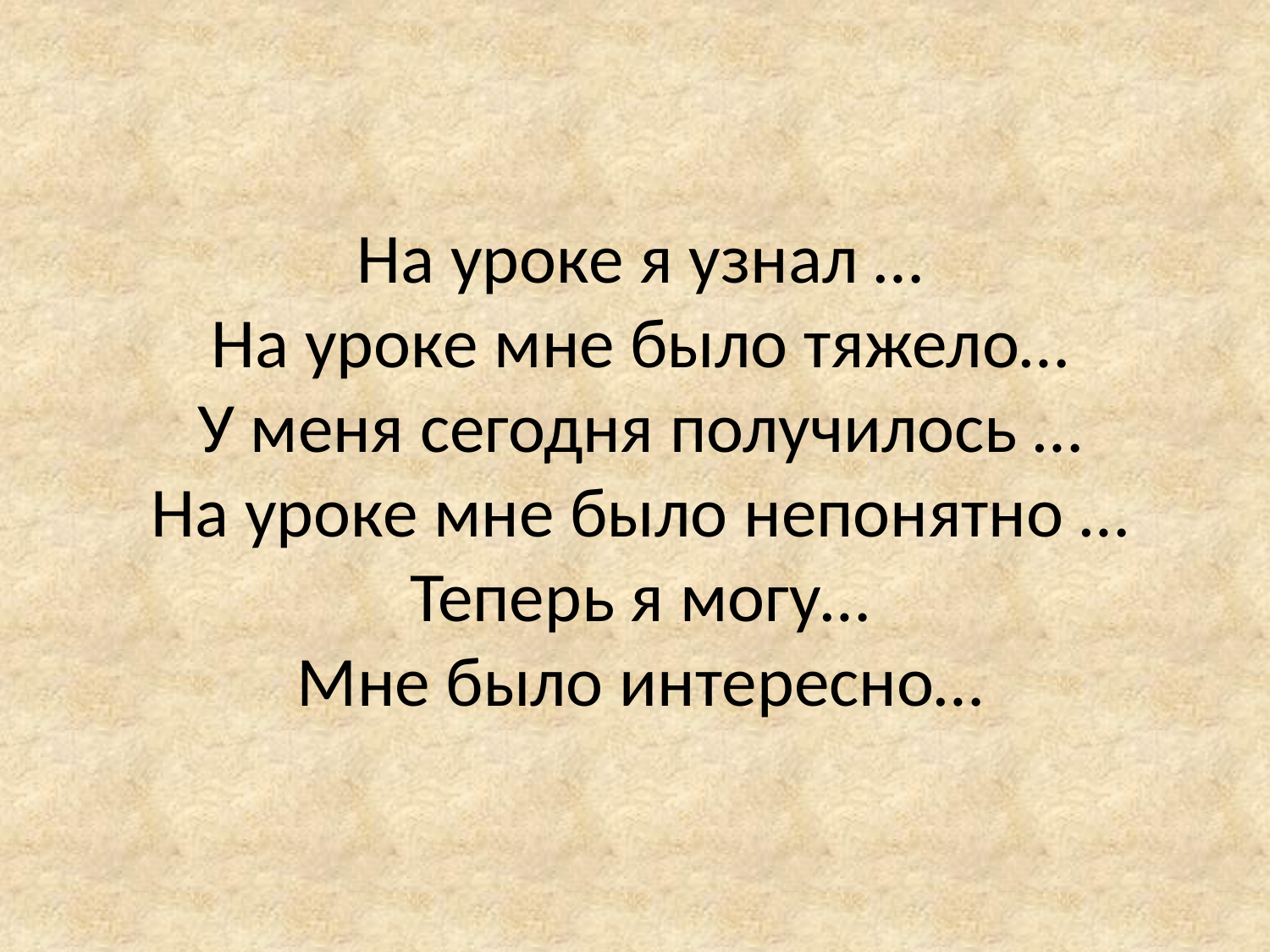

На уроке я узнал …
На уроке мне было тяжело…
У меня сегодня получилось …
На уроке мне было непонятно …
Теперь я могу…
Мне было интересно…